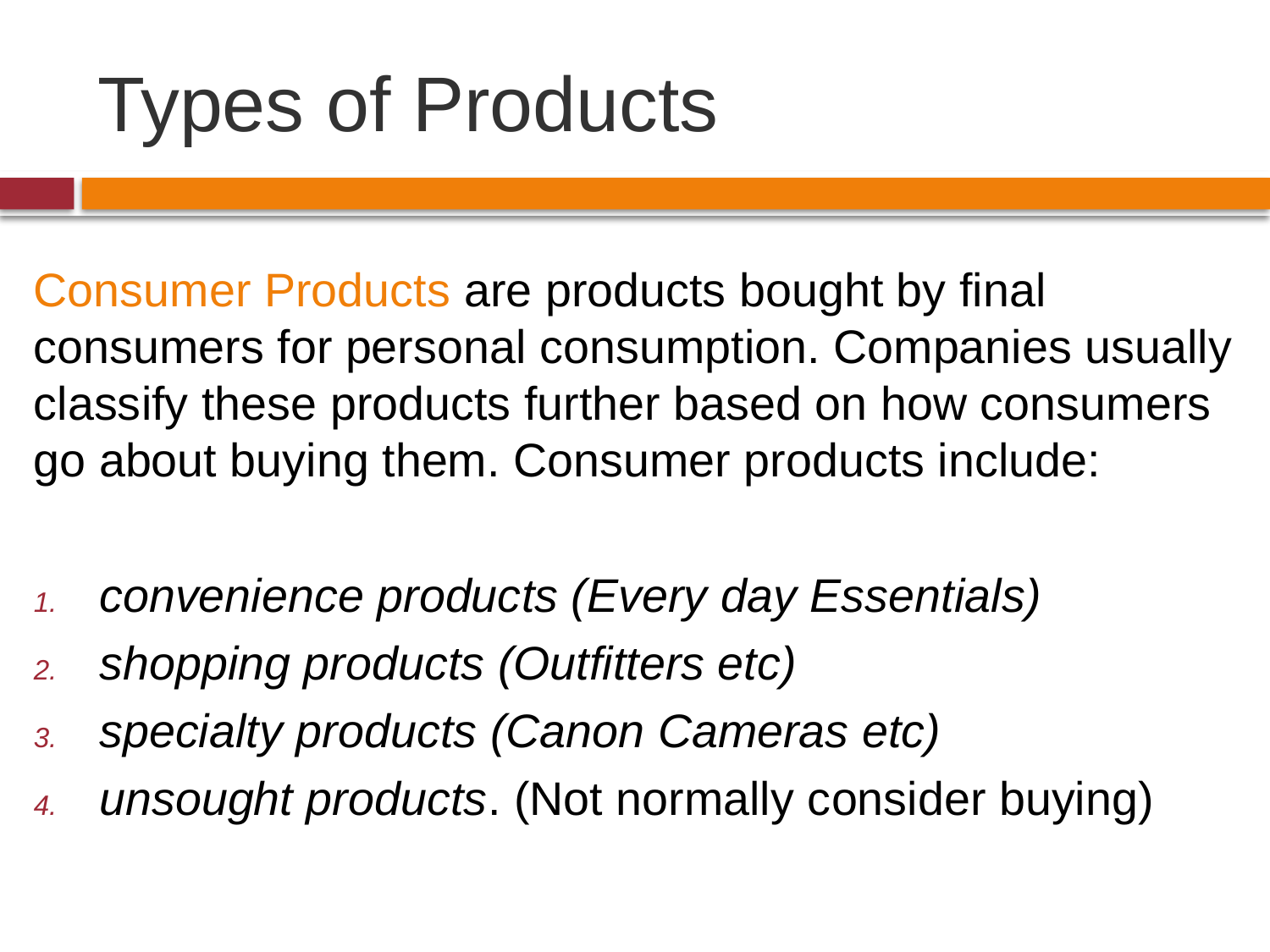

# Types of Products
Consumer Products are products bought by final consumers for personal consumption. Companies usually classify these products further based on how consumers go about buying them. Consumer products include:

convenience products (Every day Essentials)
shopping products (Outfitters etc)
specialty products (Canon Cameras etc)
unsought products. (Not normally consider buying)